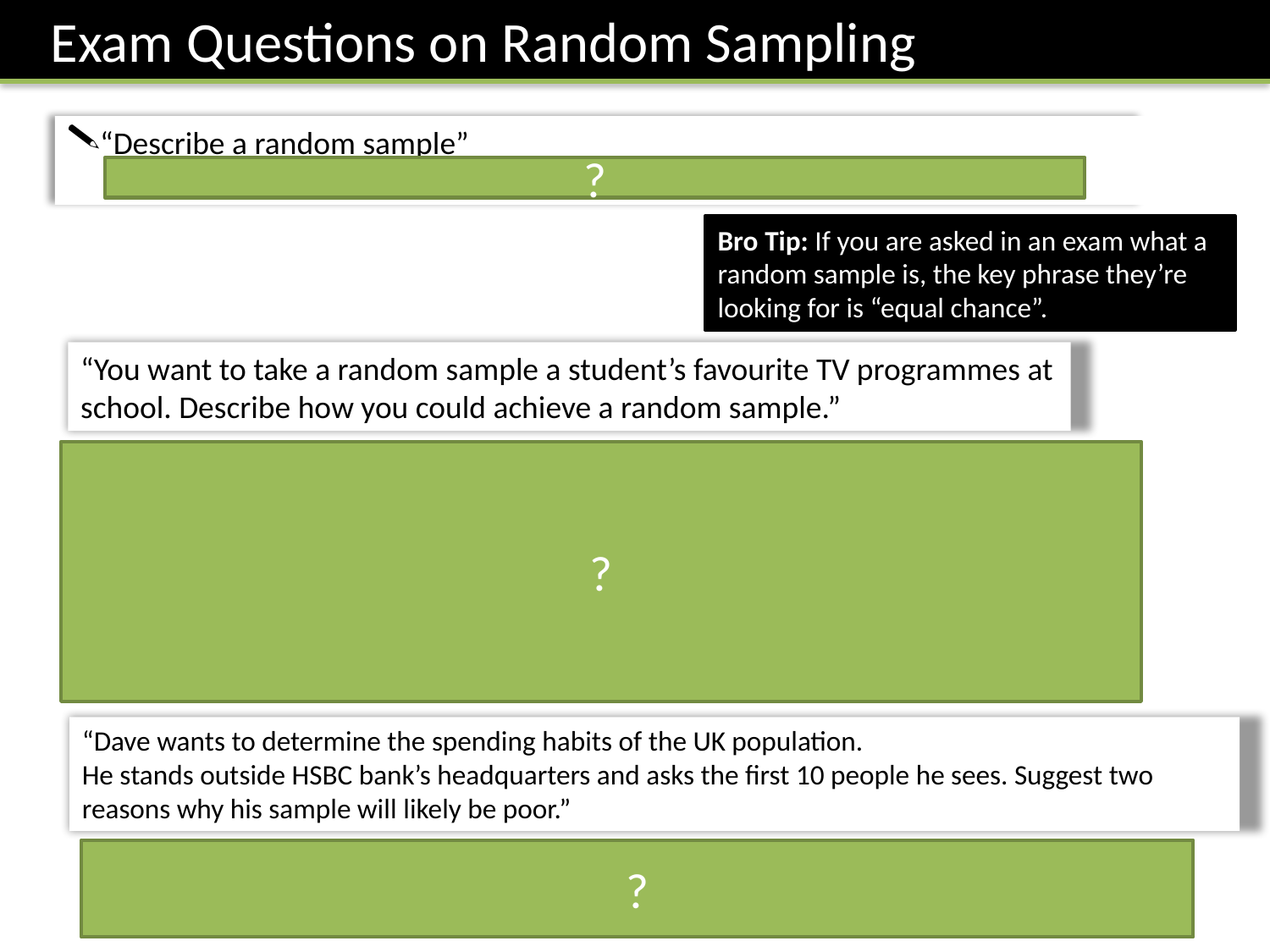

Exam Questions on Random Sampling
“Describe a random sample”
     a sample where each thing in the population is equally likely to be chosen.
?
Bro Tip: If you are asked in an exam what a random sample is, the key phrase they’re looking for is “equal chance”.
“You want to take a random sample a student’s favourite TV programmes at school. Describe how you could achieve a random sample.”
?
Since it is a random sample, you need to ensure each thing is equally likely to be chosen. Mark schemes would expect an approach such as:
Put all student names into a hat and pick them out to decide who to sample.
Use a random number generator where each number represents a student.
“Dave wants to determine the spending habits of the UK population.
He stands outside HSBC bank’s headquarters and asks the first 10 people he sees. Suggest two reasons why his sample will likely be poor.”
?
Sample not random: People working for a bank likely to earn more money.
Sample size too small.